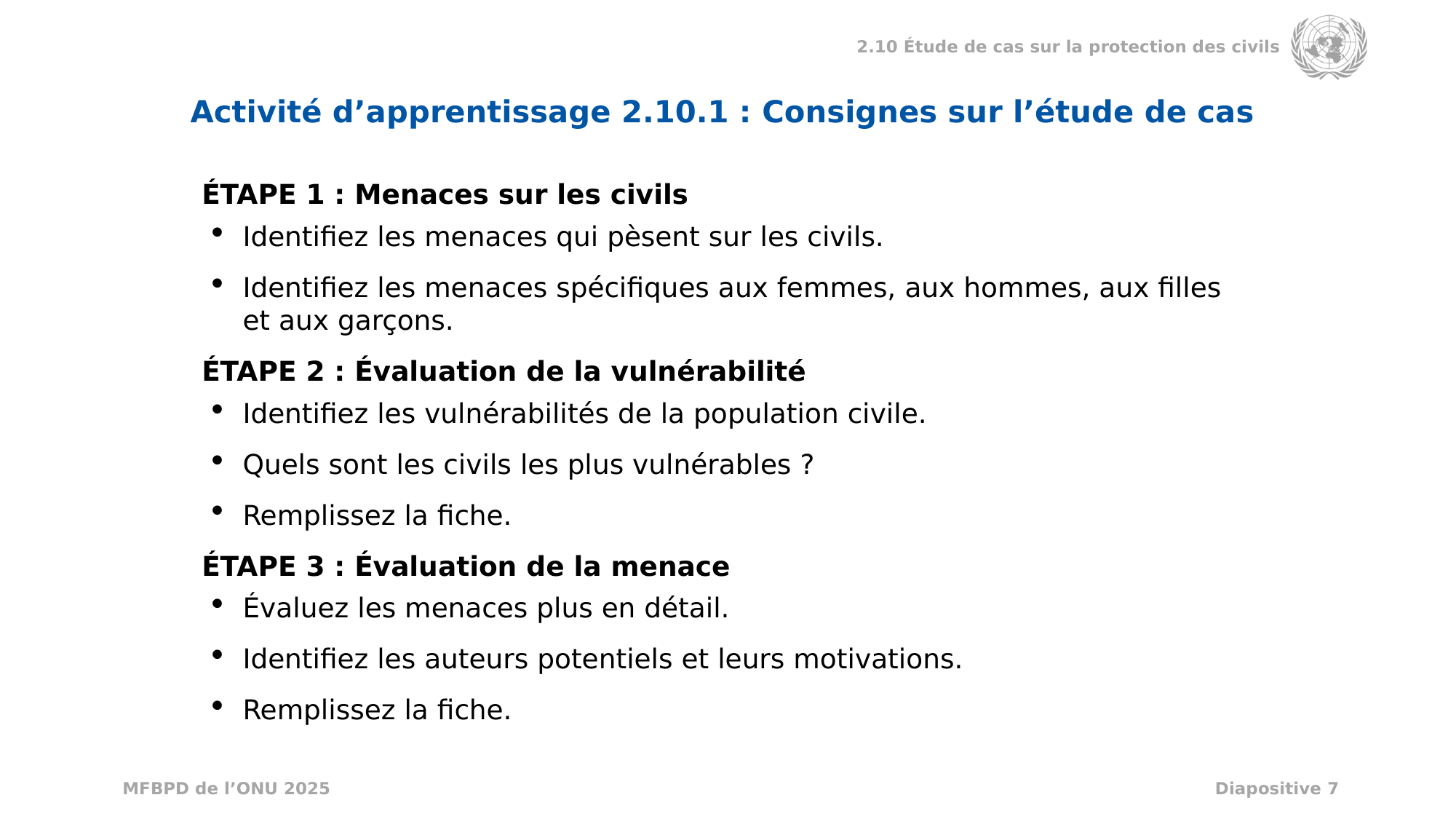

Activité d’apprentissage 2.10.1 : Consignes sur l’étude de cas
ÉTAPE 1 : Menaces sur les civils
Identifiez les menaces qui pèsent sur les civils.
Identifiez les menaces spécifiques aux femmes, aux hommes, aux filles et aux garçons.
ÉTAPE 2 : Évaluation de la vulnérabilité
Identifiez les vulnérabilités de la population civile.
Quels sont les civils les plus vulnérables ?
Remplissez la fiche.
ÉTAPE 3 : Évaluation de la menace
Évaluez les menaces plus en détail.
Identifiez les auteurs potentiels et leurs motivations.
Remplissez la fiche.